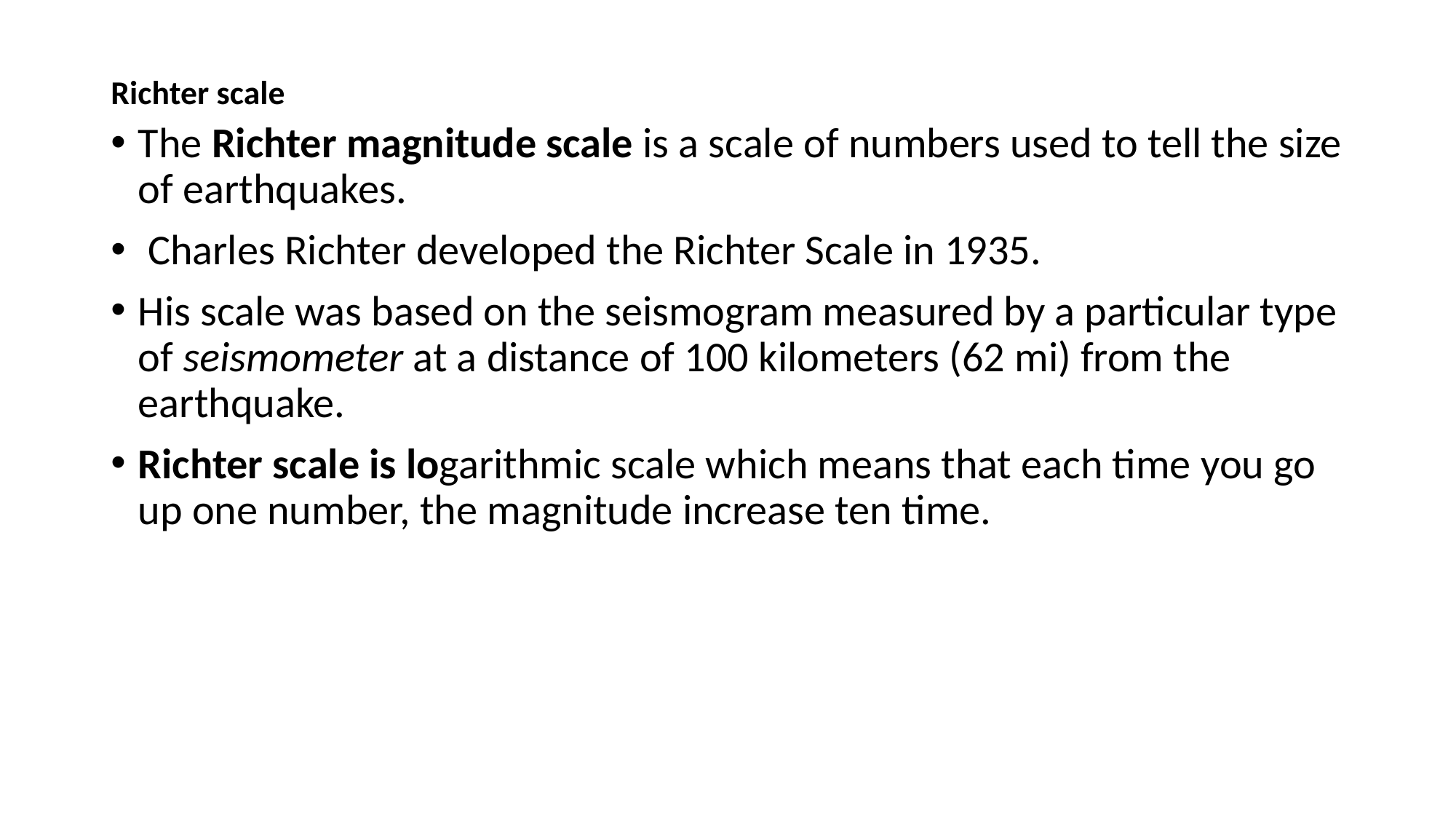

# Richter scale
The Richter magnitude scale is a scale of numbers used to tell the size of earthquakes.
 Charles Richter developed the Richter Scale in 1935.
His scale was based on the seismogram measured by a particular type of seismometer at a distance of 100 kilometers (62 mi) from the earthquake.
Richter scale is logarithmic scale which means that each time you go up one number, the magnitude increase ten time.